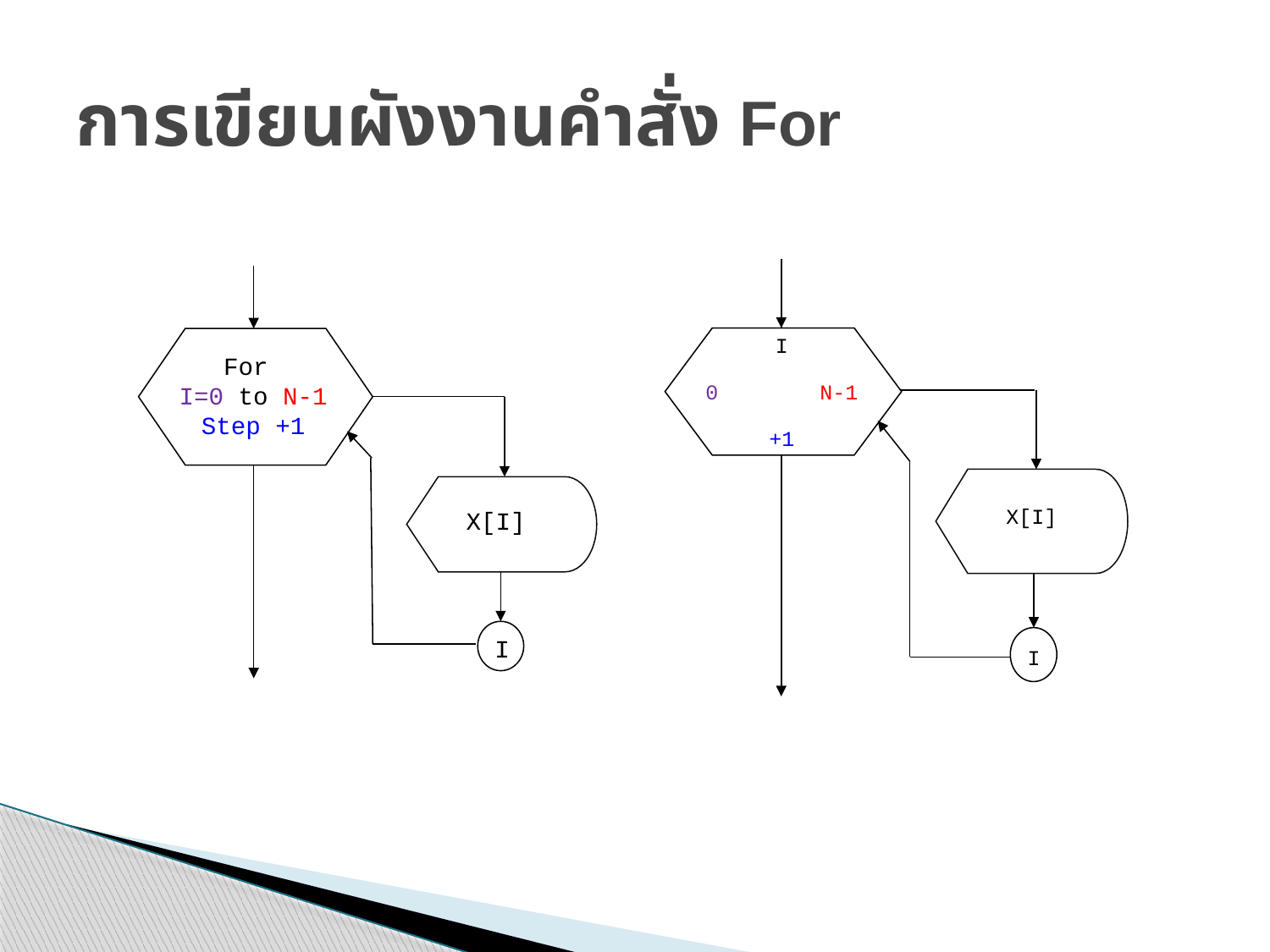

# การเขียนผังงานคำสั่ง For
I
0        N-1
+1

X[I]

I

For
I=0 to N-1
Step +1

X[I]

I